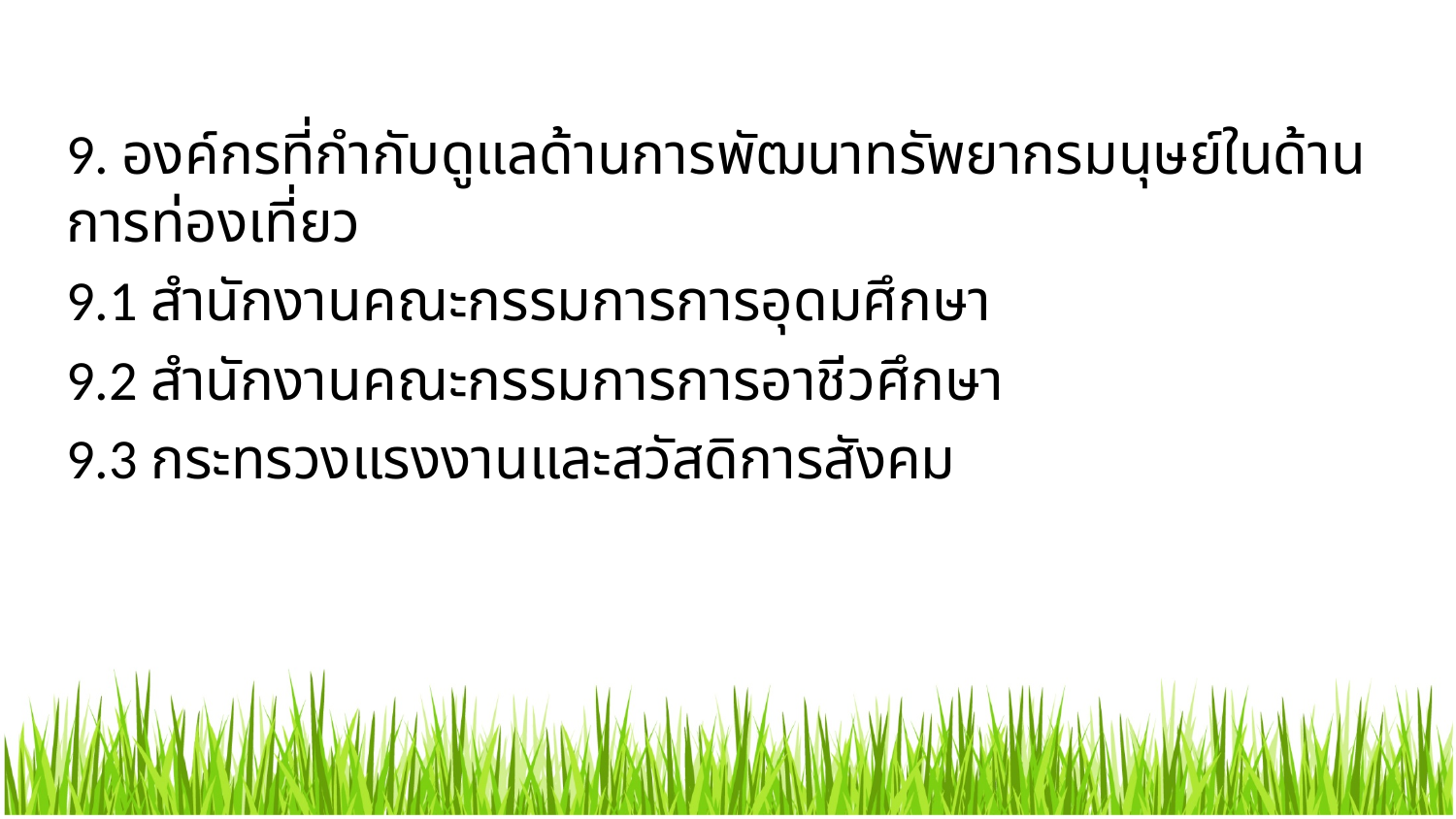

9. องค์กรที่กำกับดูแลด้านการพัฒนาทรัพยากรมนุษย์ในด้านการท่องเที่ยว
9.1 สำนักงานคณะกรรมการการอุดมศึกษา
9.2 สำนักงานคณะกรรมการการอาชีวศึกษา
9.3 กระทรวงแรงงานและสวัสดิการสังคม